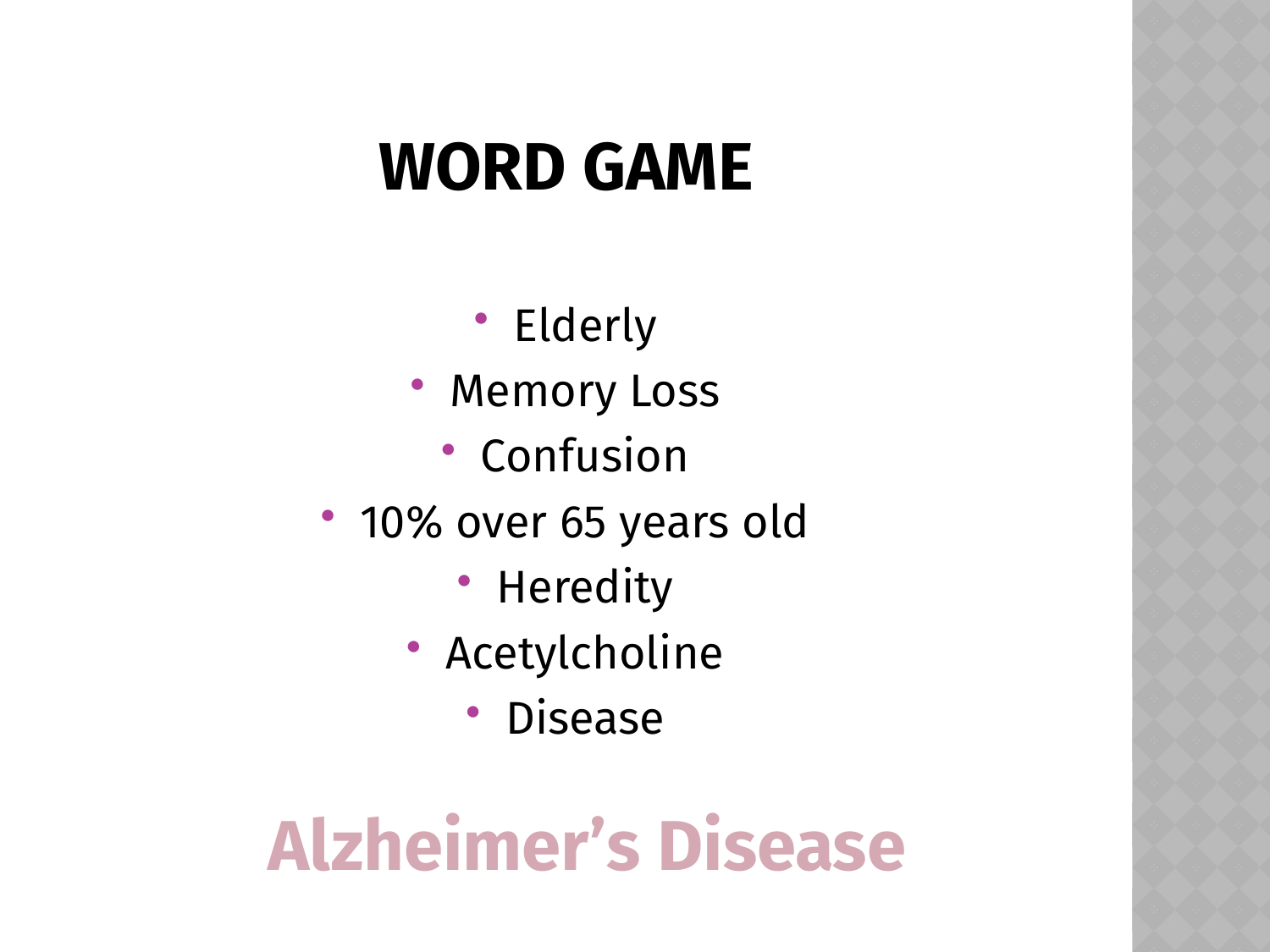

# Word Game

Elderly
Memory Loss
Confusion
10% over 65 years old
Heredity
Acetylcholine
Disease
Alzheimer’s Disease